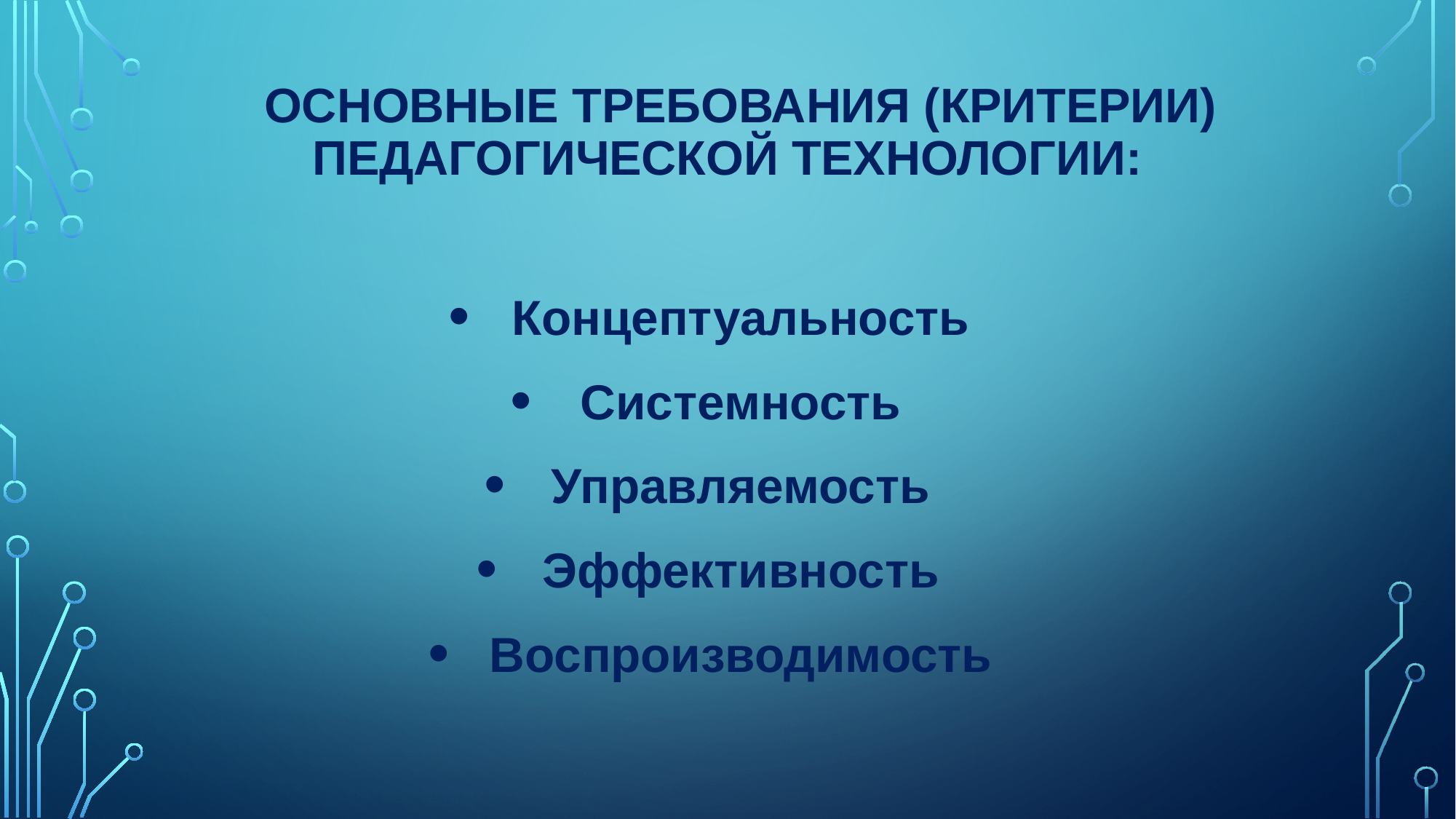

# Основные требования (критерии) педагогической технологии:
Концептуальность
Системность
Управляемость
Эффективность
Воспроизводимость